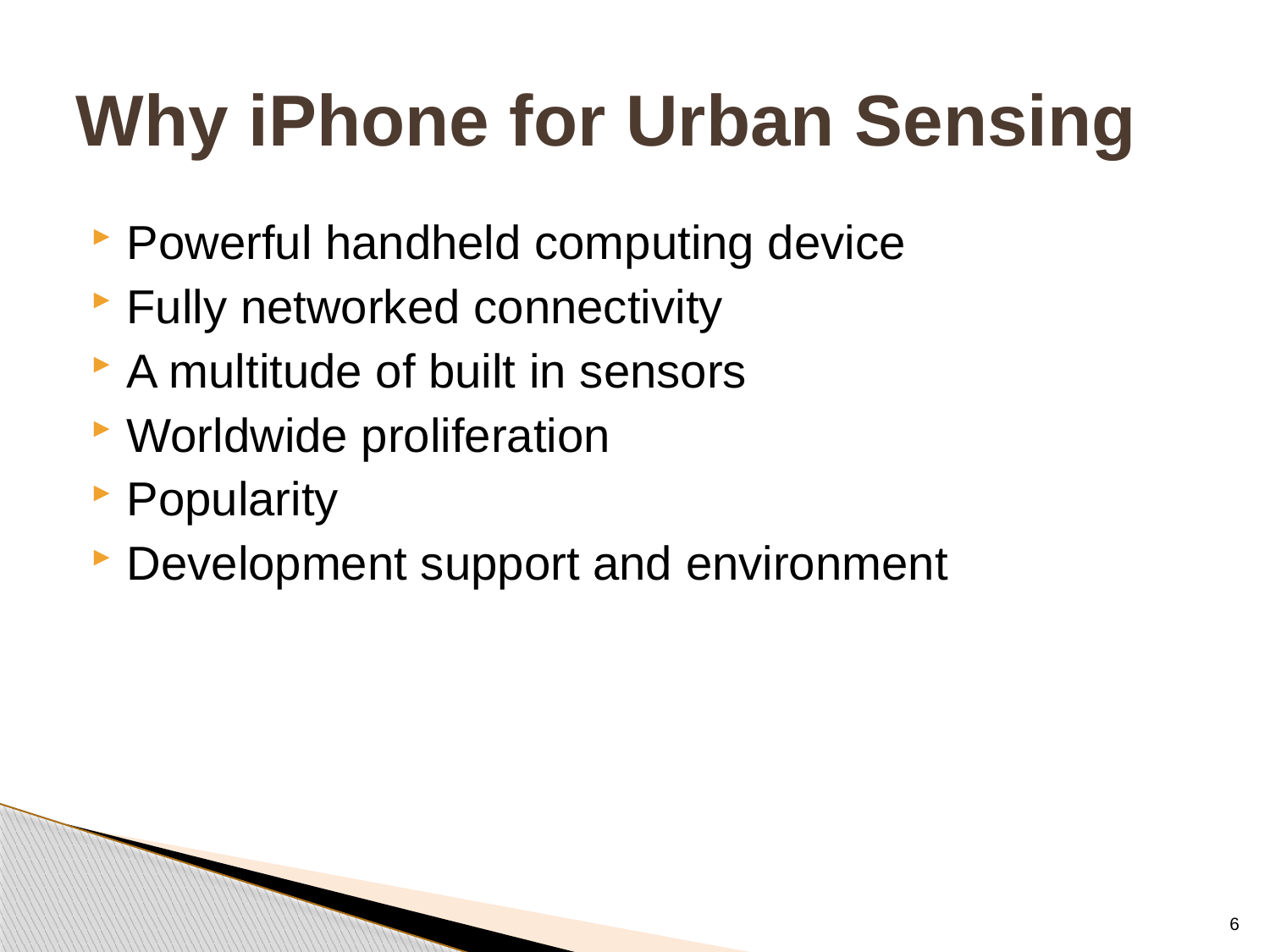

# Why iPhone for Urban Sensing
Powerful handheld computing device
Fully networked connectivity
A multitude of built in sensors
Worldwide proliferation
Popularity
Development support and environment
6